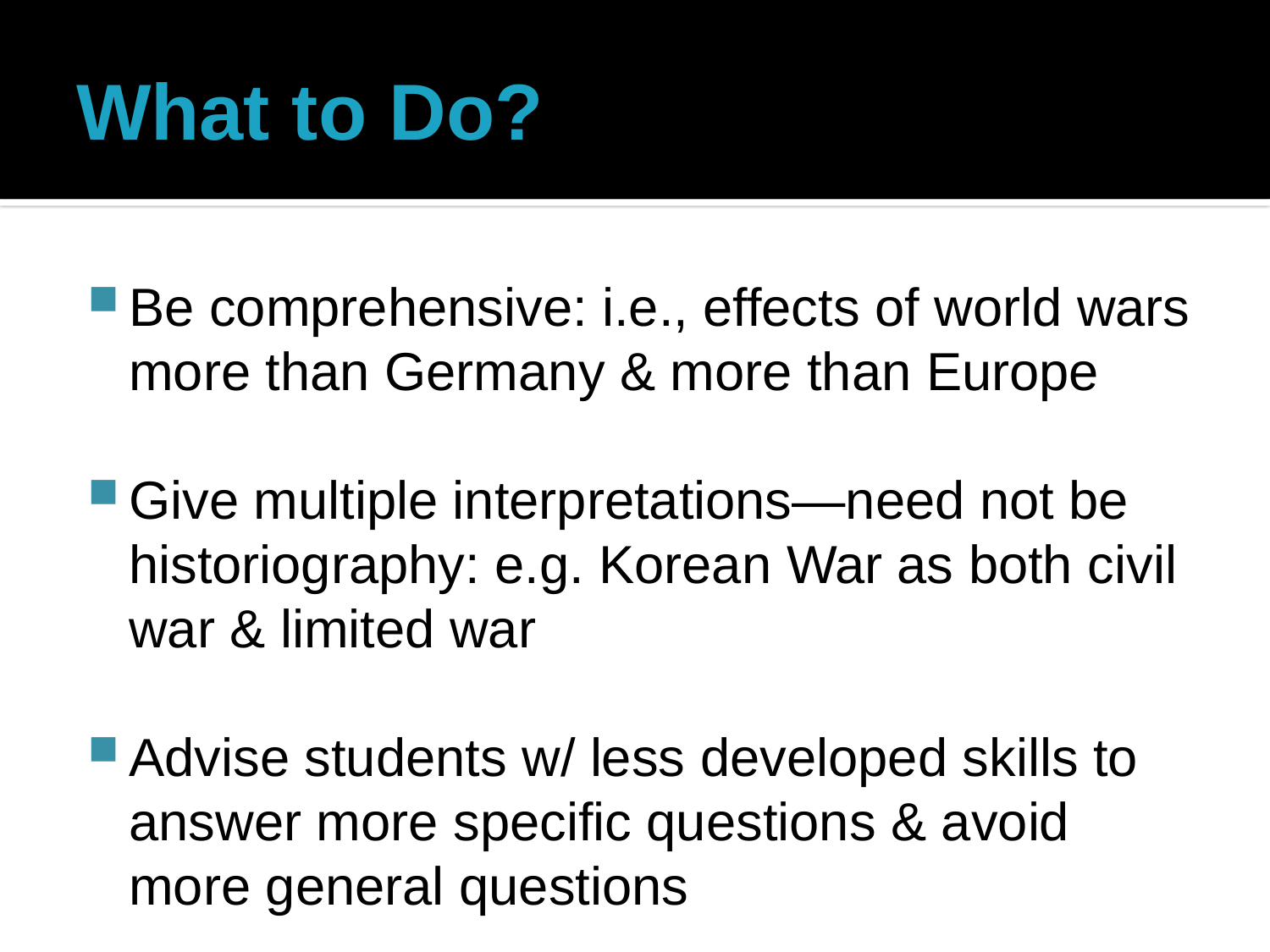

# What to Do?

Be comprehensive: i.e., effects of world wars more than Germany & more than Europe

Give multiple interpretations—need not be historiography: e.g. Korean War as both civil war & limited war

Advise students w/ less developed skills to answer more specific questions & avoid more general questions